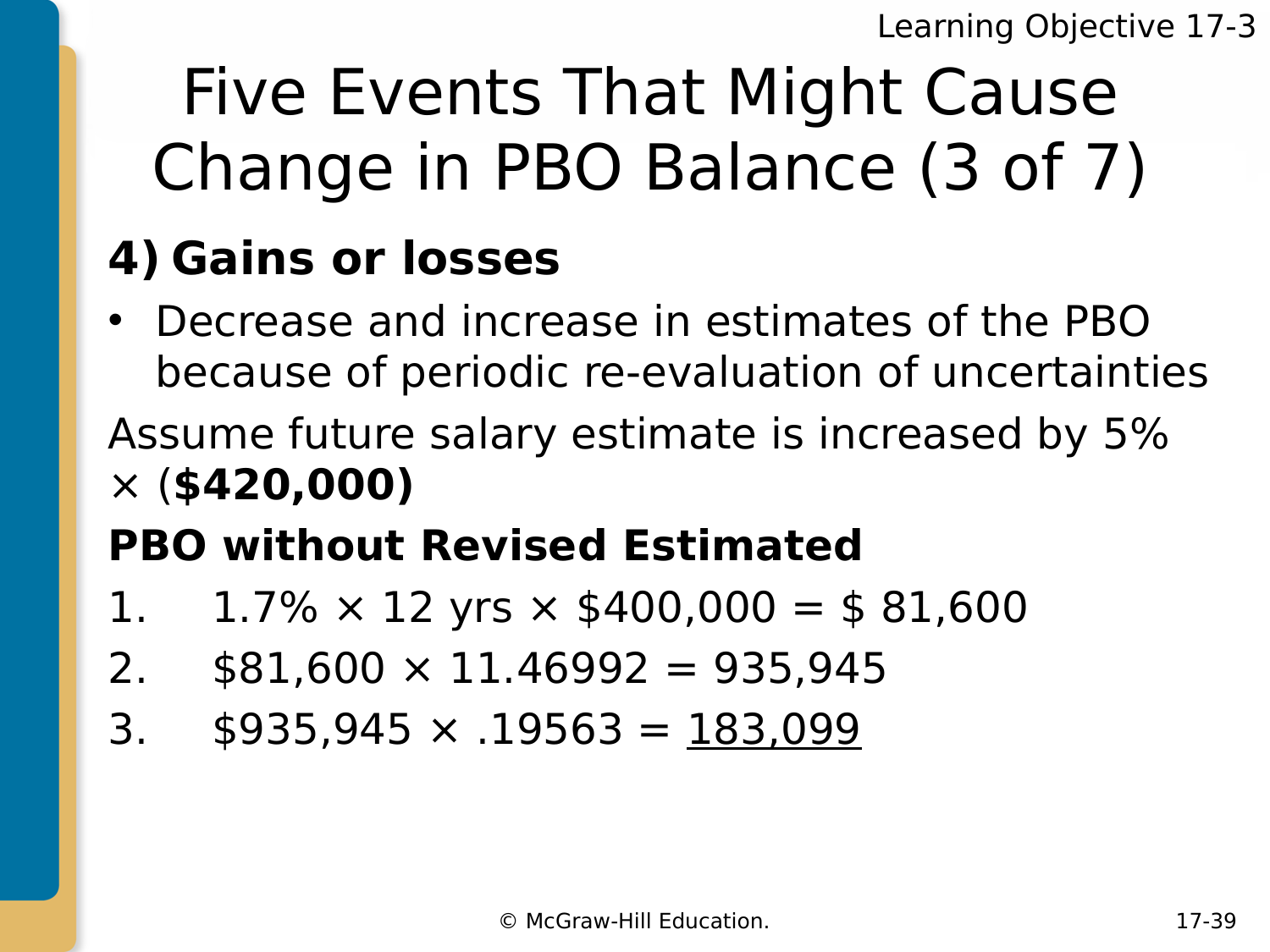

Learning Objective 17-3
# Five Events That Might Cause Change in PBO Balance (3 of 7)
Gains or losses
Decrease and increase in estimates of the PBO because of periodic re-evaluation of uncertainties
Assume future salary estimate is increased by 5% × ($420,000)
PBO without Revised Estimated
1.7% × 12 yrs × $400,000 = $ 81,600
$81,600 × 11.46992 = 935,945
$935,945 × .19563 = 183,099